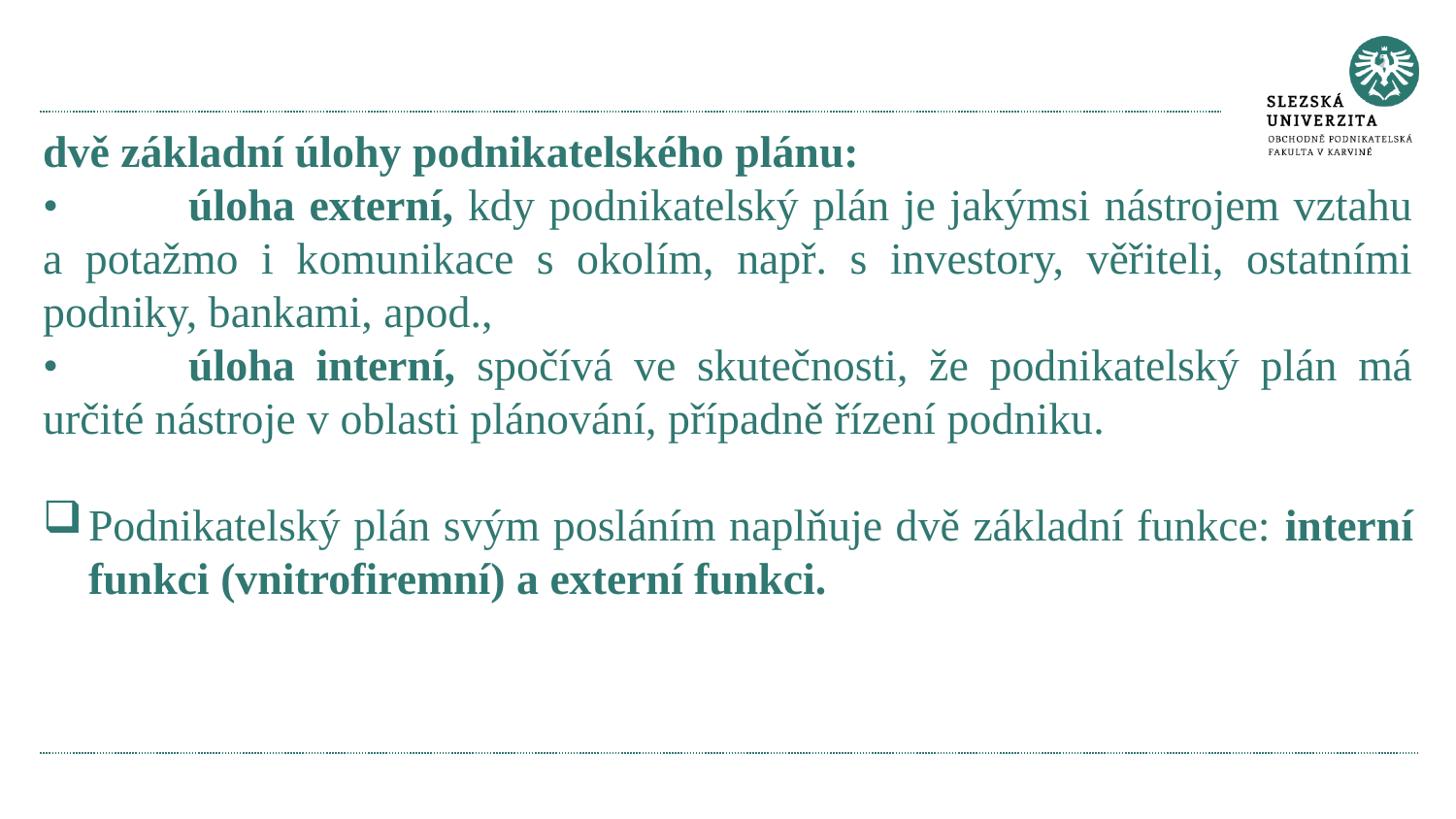

#
dvě základní úlohy podnikatelského plánu:
•	úloha externí, kdy podnikatelský plán je jakýmsi nástrojem vztahu a potažmo i komunikace s okolím, např. s investory, věřiteli, ostatními podniky, bankami, apod.,
•	úloha interní, spočívá ve skutečnosti, že podnikatelský plán má určité nástroje v oblasti plánování, případně řízení podniku.

Podnikatelský plán svým posláním naplňuje dvě základní funkce: interní funkci (vnitrofiremní) a externí funkci.